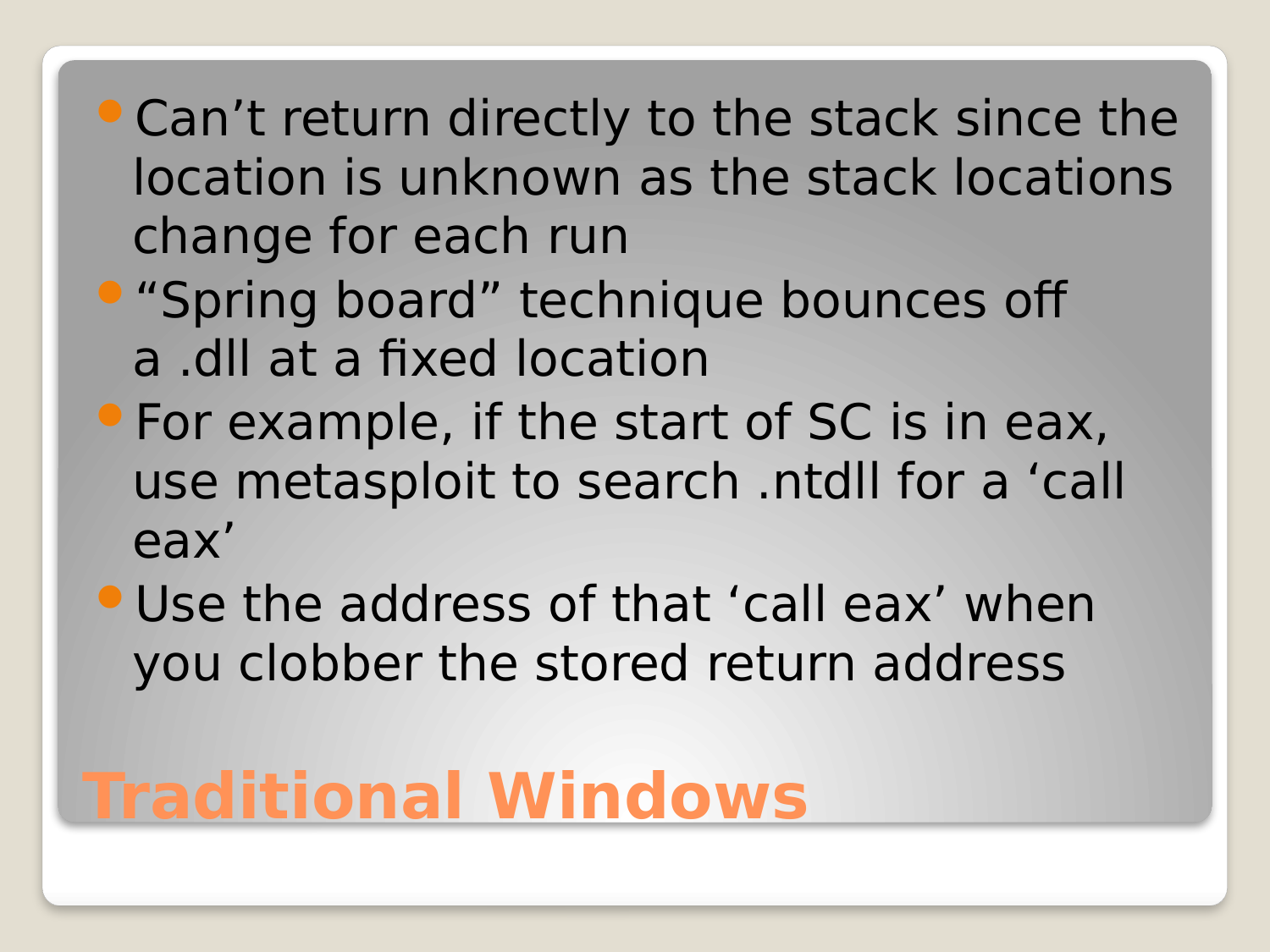

Can’t return directly to the stack since the location is unknown as the stack locations change for each run
“Spring board” technique bounces off a .dll at a fixed location
For example, if the start of SC is in eax, use metasploit to search .ntdll for a ‘call eax’
Use the address of that ‘call eax’ when you clobber the stored return address
# Traditional Windows